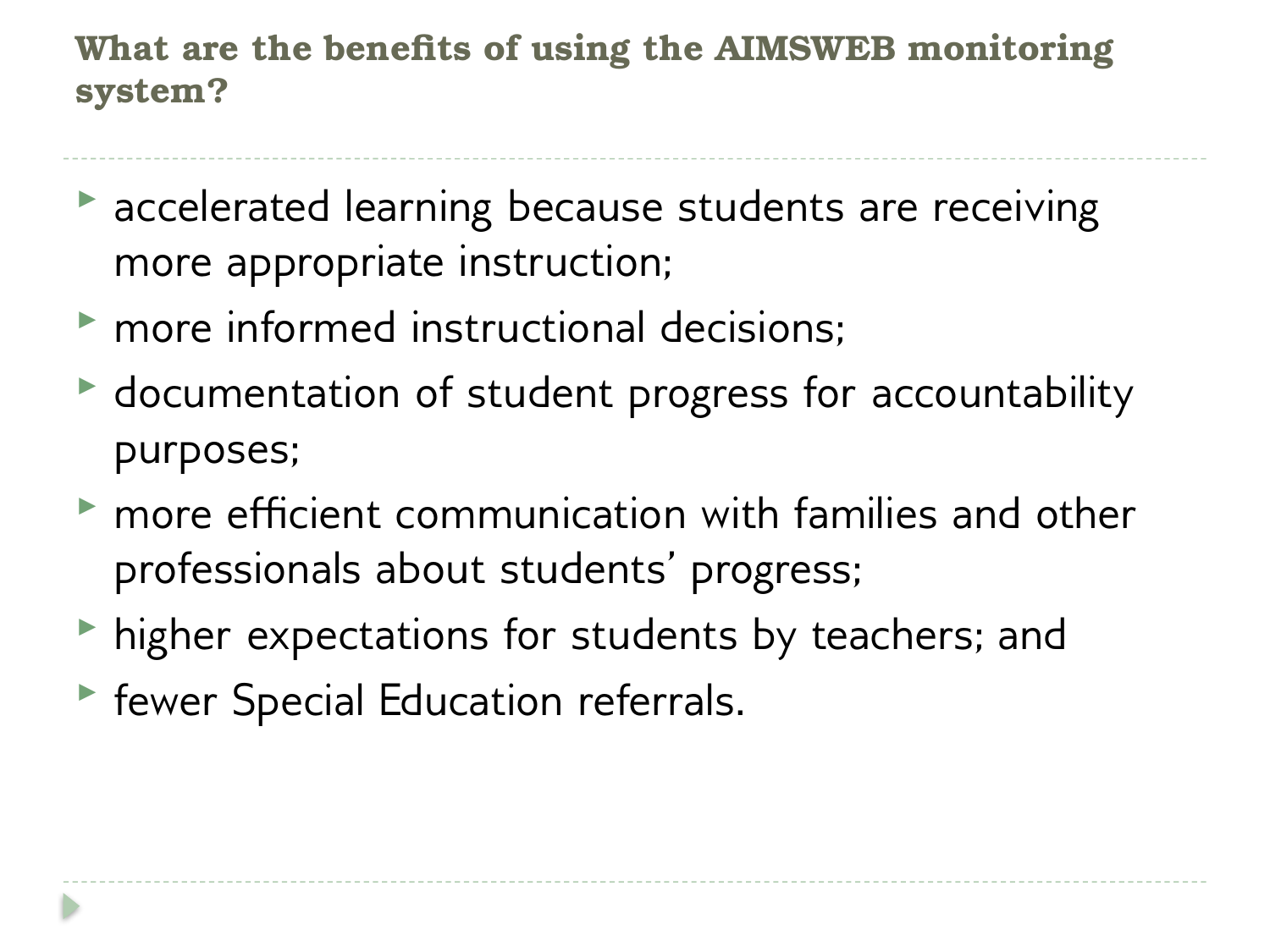

# What are the benefits of using the AIMSWEB monitoring system?
accelerated learning because students are receiving more appropriate instruction;
more informed instructional decisions;
documentation of student progress for accountability purposes;
more efficient communication with families and other professionals about students’ progress;
higher expectations for students by teachers; and
fewer Special Education referrals.